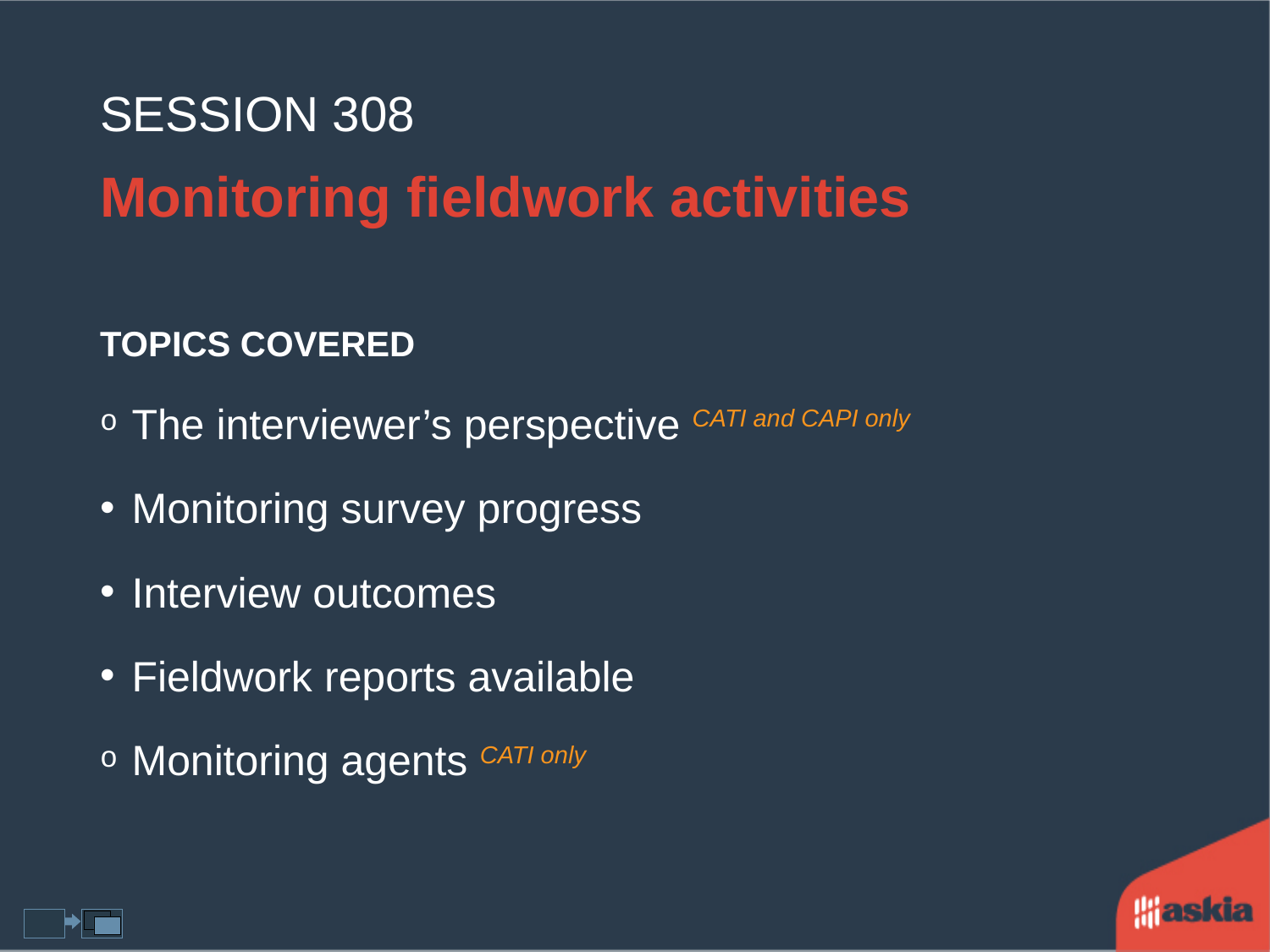

# Session 308
Monitoring fieldwork activities
TOPICS COVERED
The interviewer’s perspective CATI and CAPI only
Monitoring survey progress
Interview outcomes
Fieldwork reports available
Monitoring agents CATI only